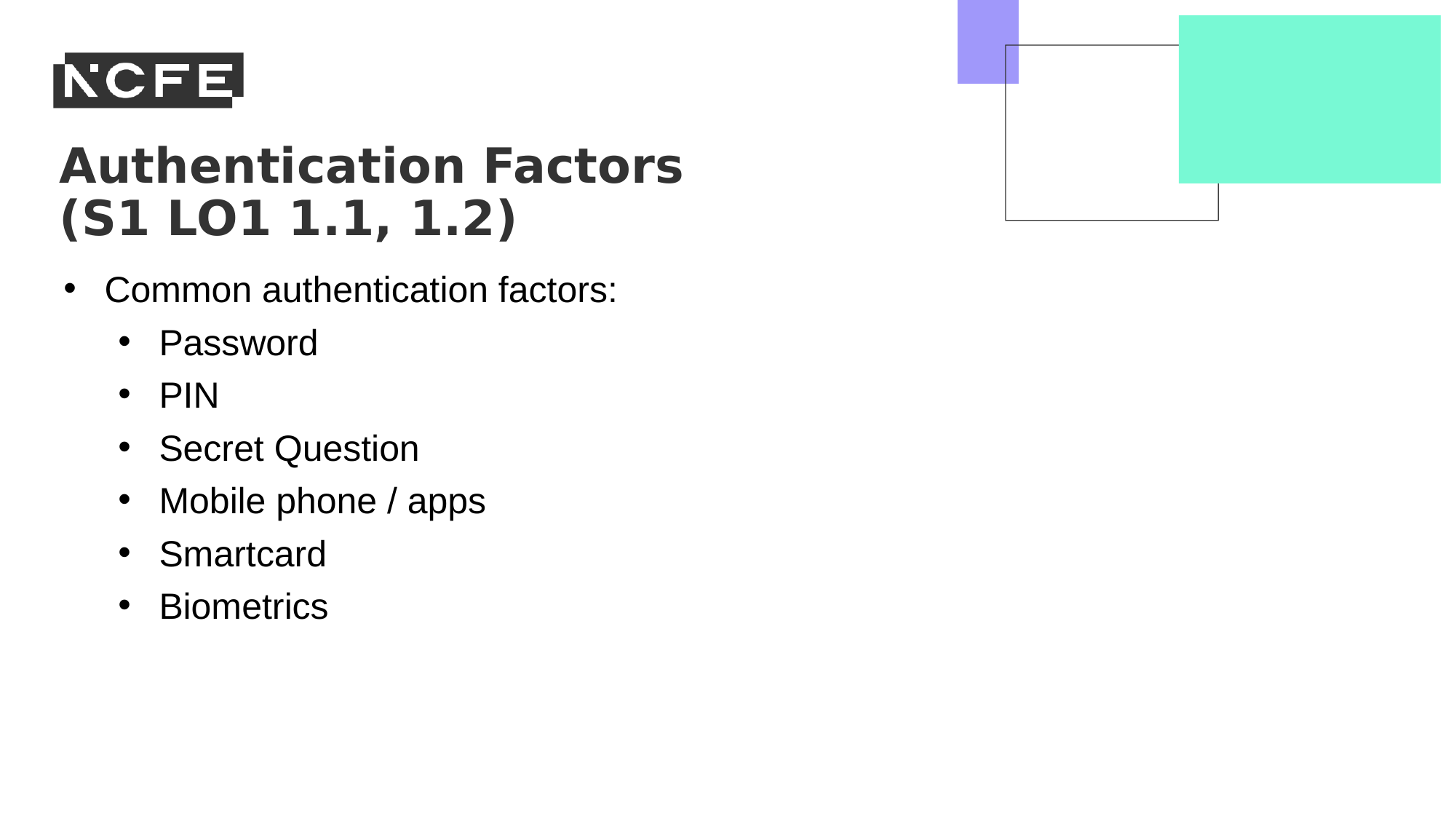

Authentication Factors
(S1 LO1 1.1, 1.2)
Common authentication factors:
Password
PIN
Secret Question
Mobile phone / apps
Smartcard
Biometrics